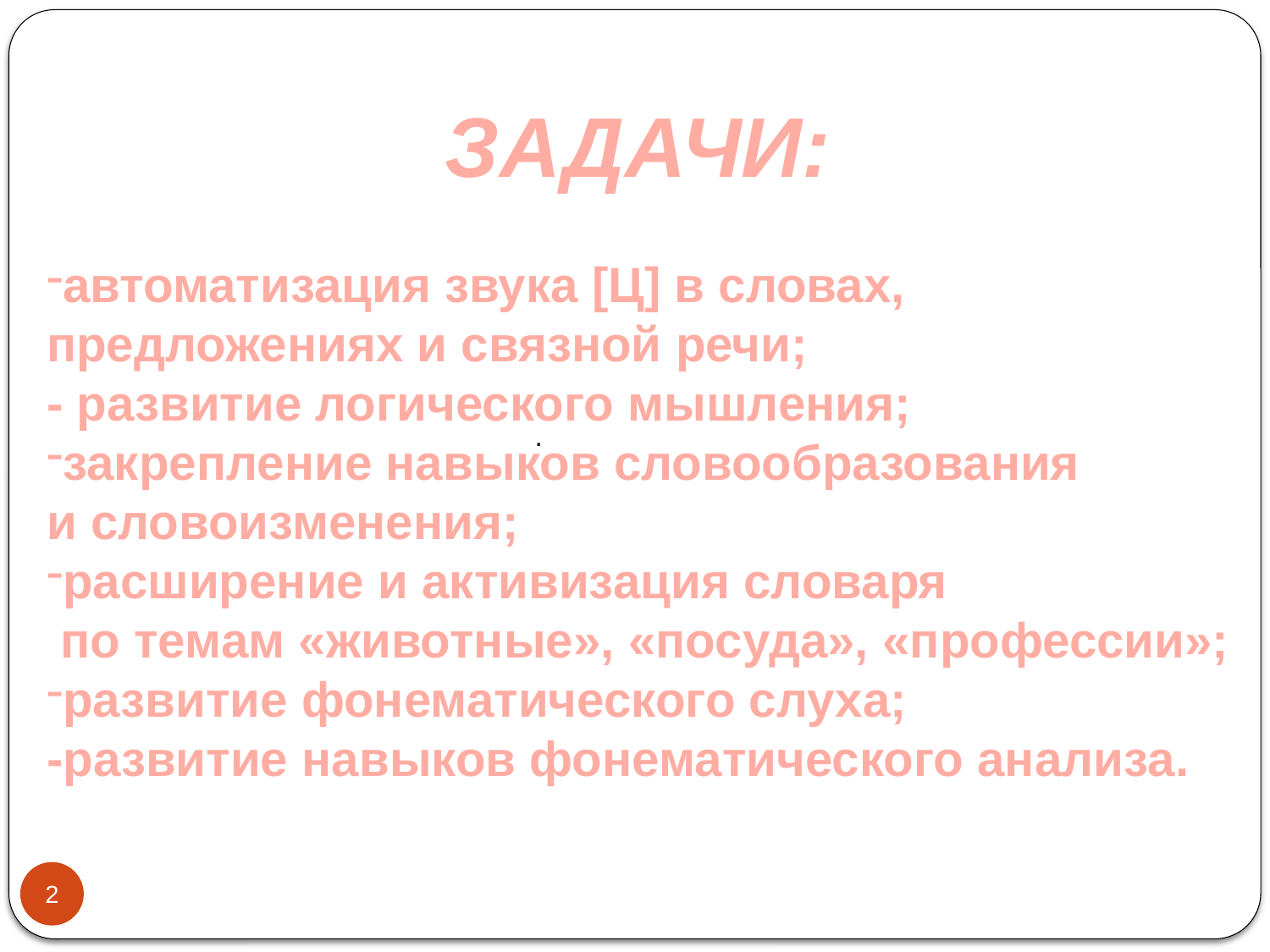

ЗАДАЧИ:

автоматизация звука [Ц] в словах,
предложениях и связной речи;
- развитие логического мышления;
закрепление навыков словообразования
и словоизменения;
расширение и активизация словаря
 по темам «животные», «посуда», «профессии»;
развитие фонематического слуха;
-развитие навыков фонематического анализа.
.
2